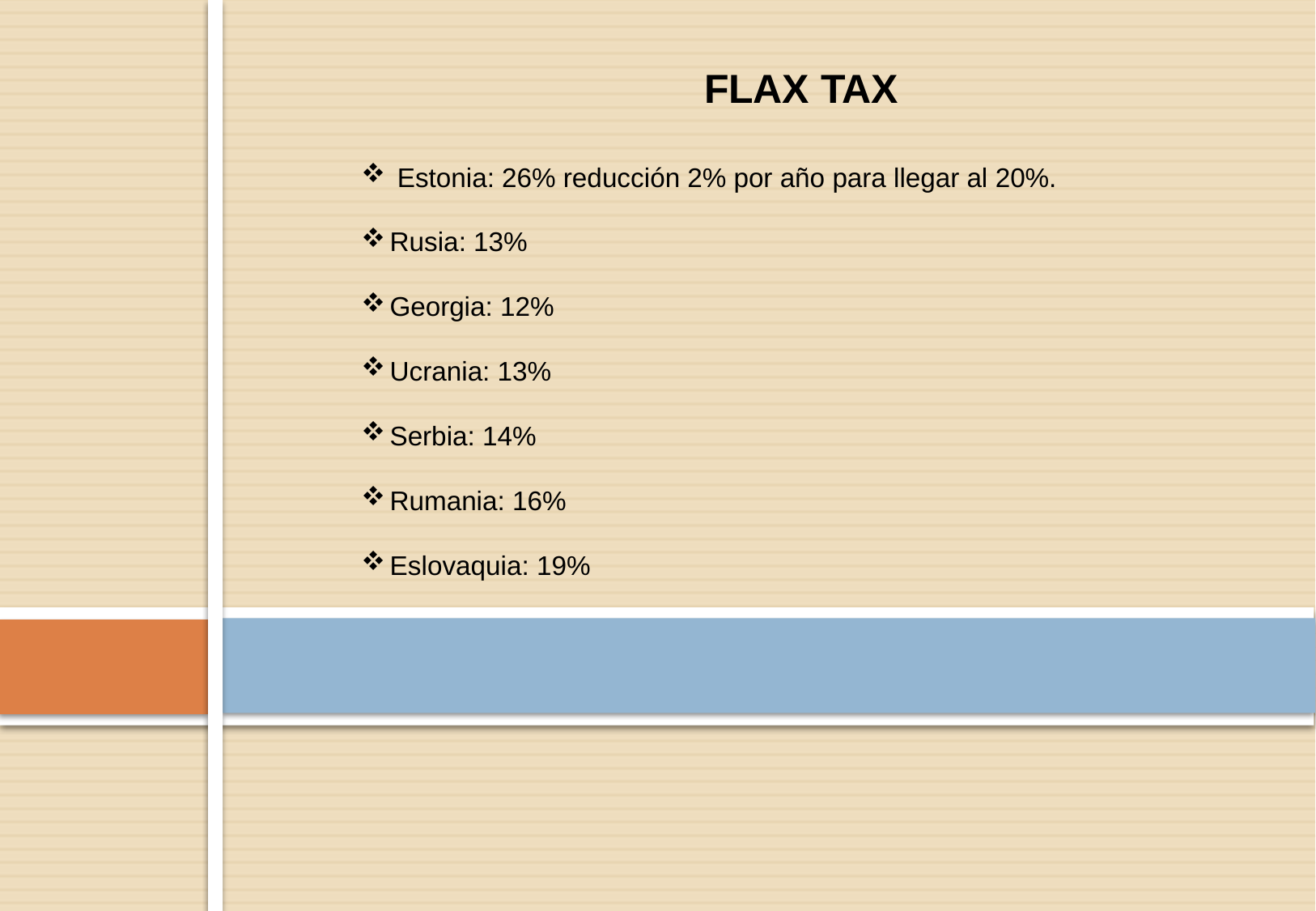

FLAX TAX

 Estonia: 26% reducción 2% por año para llegar al 20%.

Rusia: 13%

Georgia: 12%

Ucrania: 13%

Serbia: 14%

Rumania: 16%

Eslovaquia: 19%
#